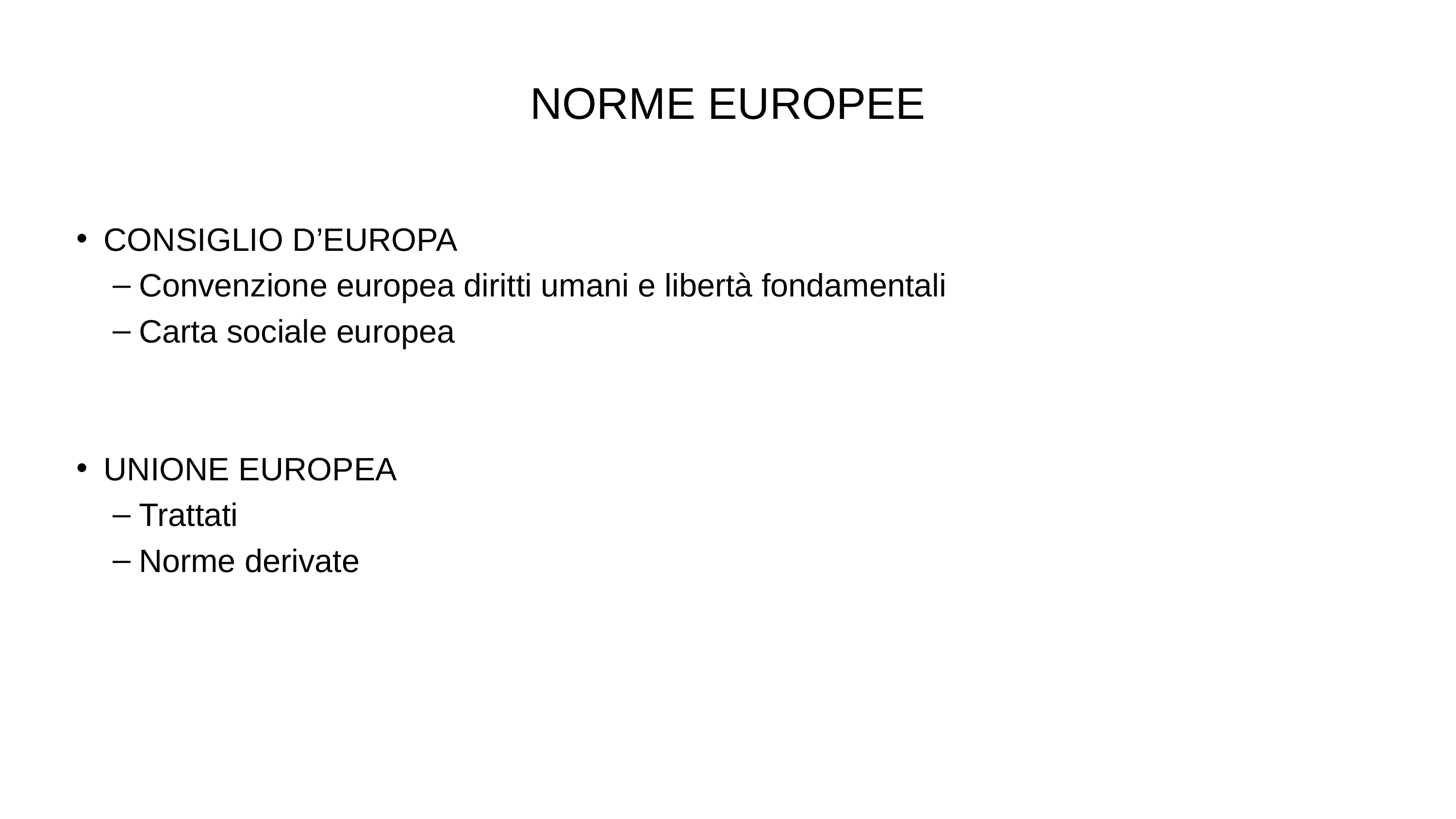

# NORME EUROPEE
CONSIGLIO D’EUROPA
Convenzione europea diritti umani e libertà fondamentali
Carta sociale europea

UNIONE EUROPEA
Trattati
Norme derivate